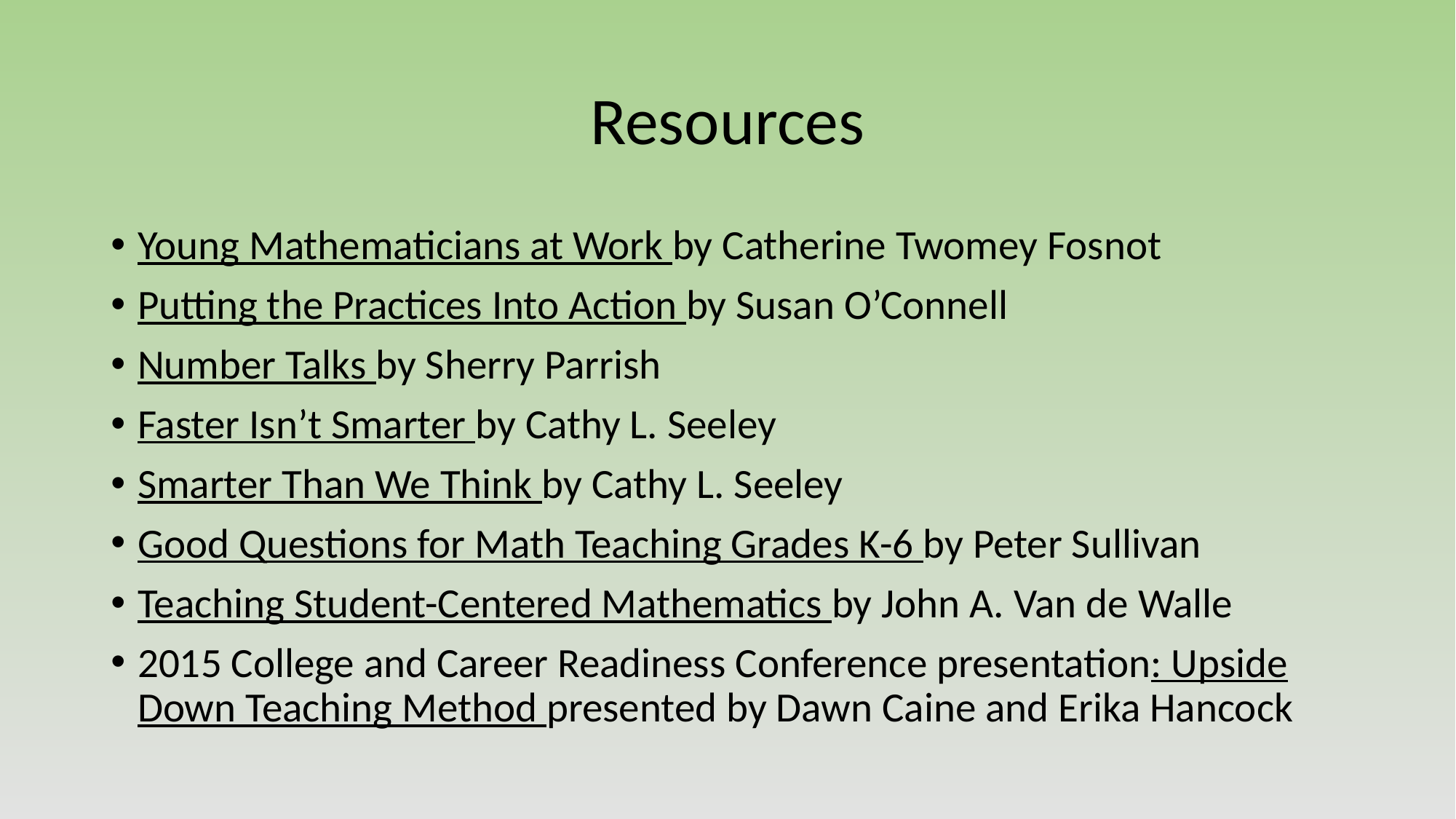

# Resources
Young Mathematicians at Work by Catherine Twomey Fosnot
Putting the Practices Into Action by Susan O’Connell
Number Talks by Sherry Parrish
Faster Isn’t Smarter by Cathy L. Seeley
Smarter Than We Think by Cathy L. Seeley
Good Questions for Math Teaching Grades K-6 by Peter Sullivan
Teaching Student-Centered Mathematics by John A. Van de Walle
2015 College and Career Readiness Conference presentation: Upside Down Teaching Method presented by Dawn Caine and Erika Hancock